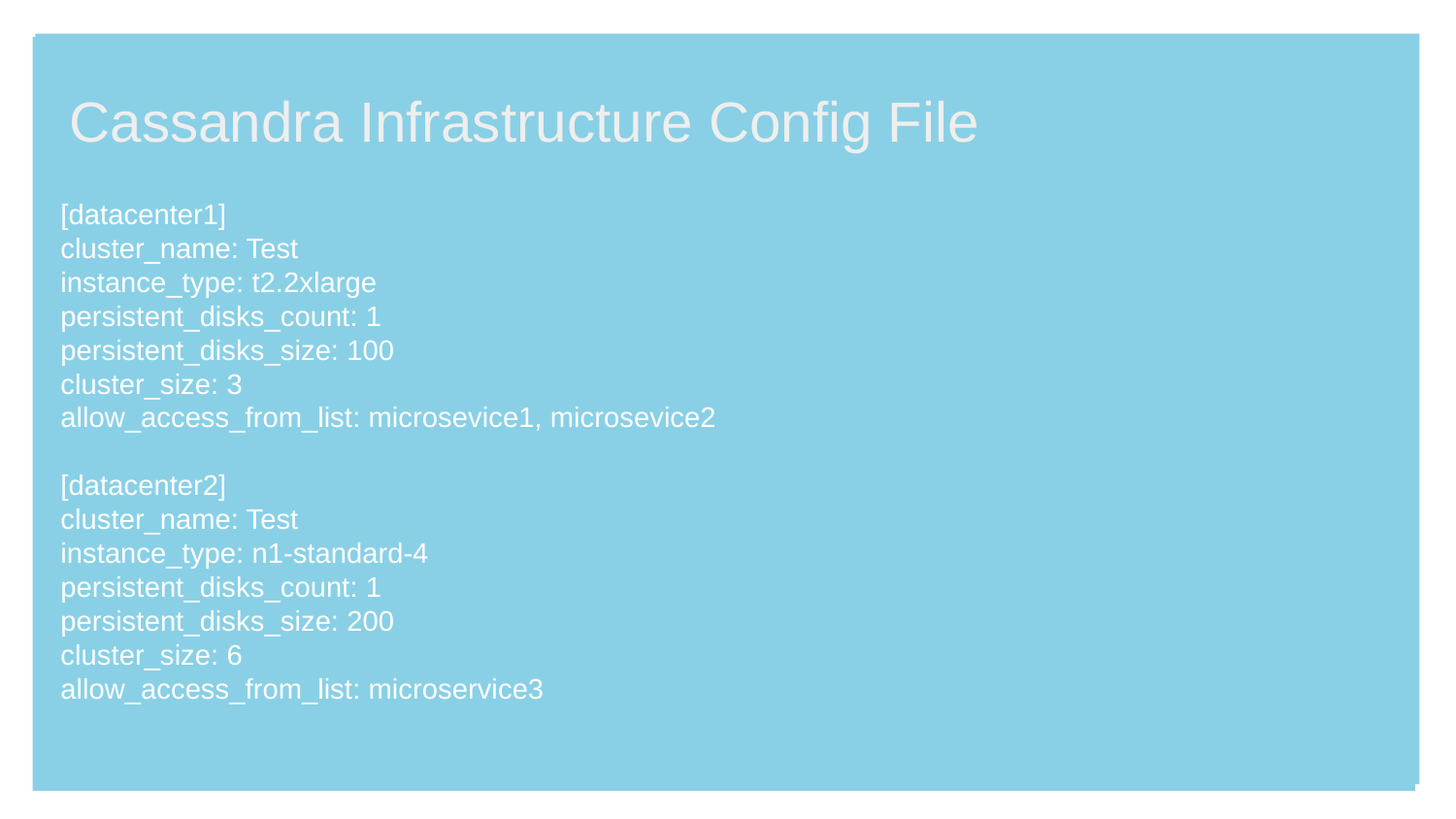

Cassandra Infrastructure Config File
[datacenter1]
cluster_name: Test
instance_type: t2.2xlarge
persistent_disks_count: 1
persistent_disks_size: 100
cluster_size: 3
allow_access_from_list: microsevice1, microsevice2

[datacenter2]
cluster_name: Test
instance_type: n1-standard-4
persistent_disks_count: 1
persistent_disks_size: 200
cluster_size: 6
allow_access_from_list: microservice3